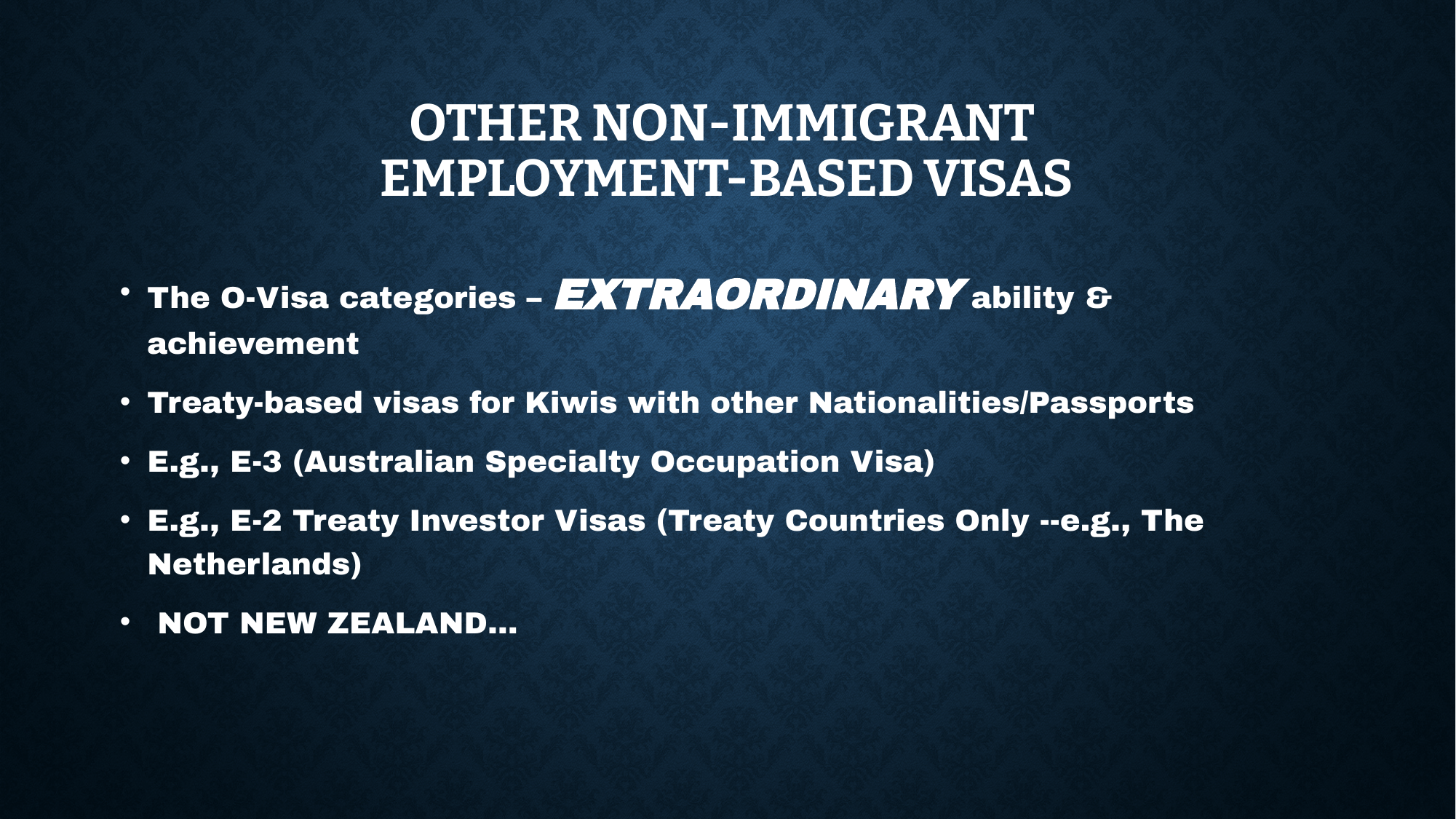

# OTHER NON-IMMIGRANT employment-based VISAS
The O-Visa categories – extraordinary ability & achievement
Treaty-based visas for Kiwis with other Nationalities/Passports
E.g., E-3 (Australian Specialty Occupation Visa)
E.g., E-2 Treaty Investor Visas (Treaty Countries Only --e.g., The Netherlands)
 NOT NEW ZEALAND…